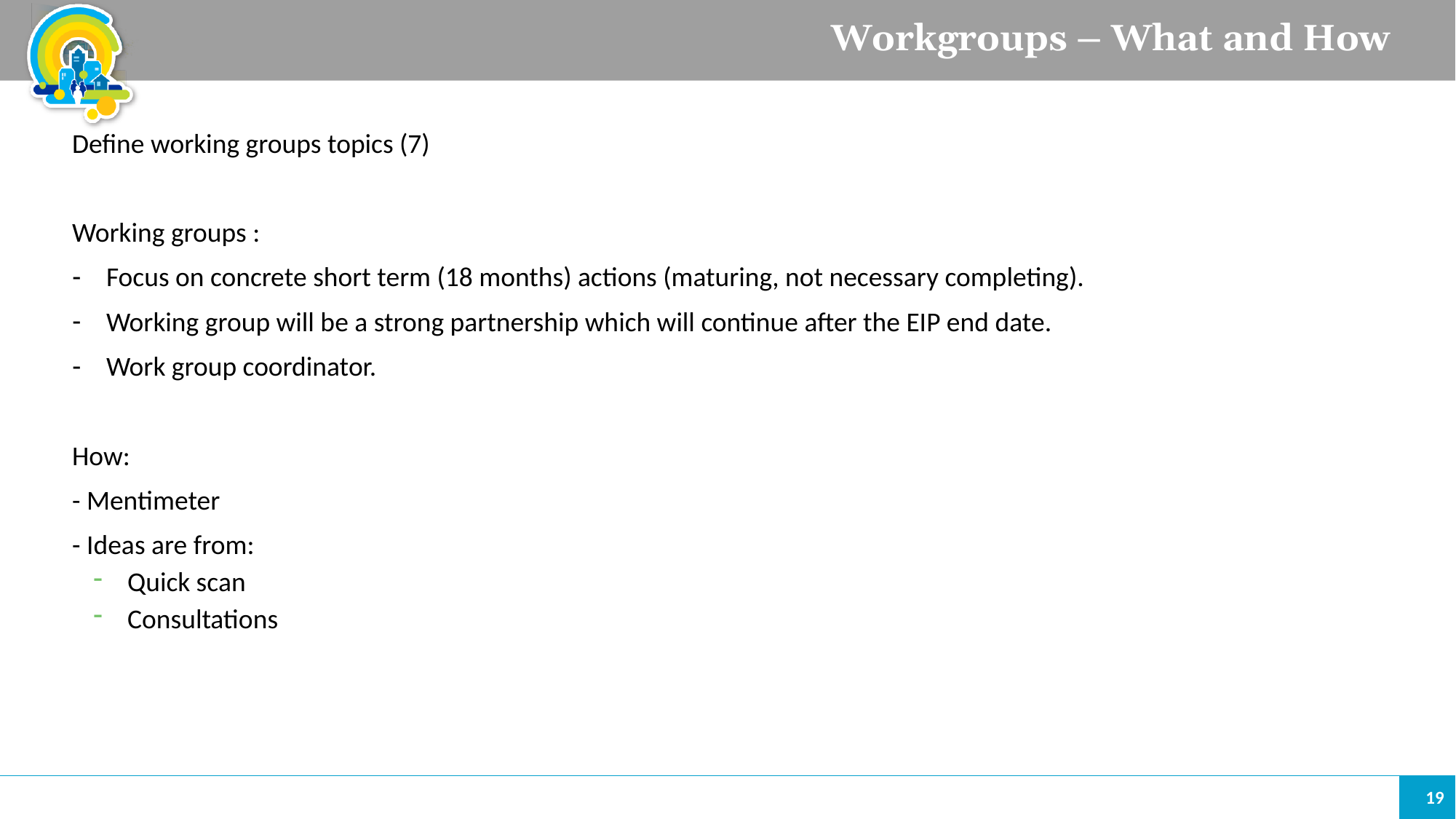

# Workgroups – What and How
Define working groups topics (7)

Working groups :
Focus on concrete short term (18 months) actions (maturing, not necessary completing).
Working group will be a strong partnership which will continue after the EIP end date.
Work group coordinator.

How:
- Mentimeter
- Ideas are from:
Quick scan
Consultations
19